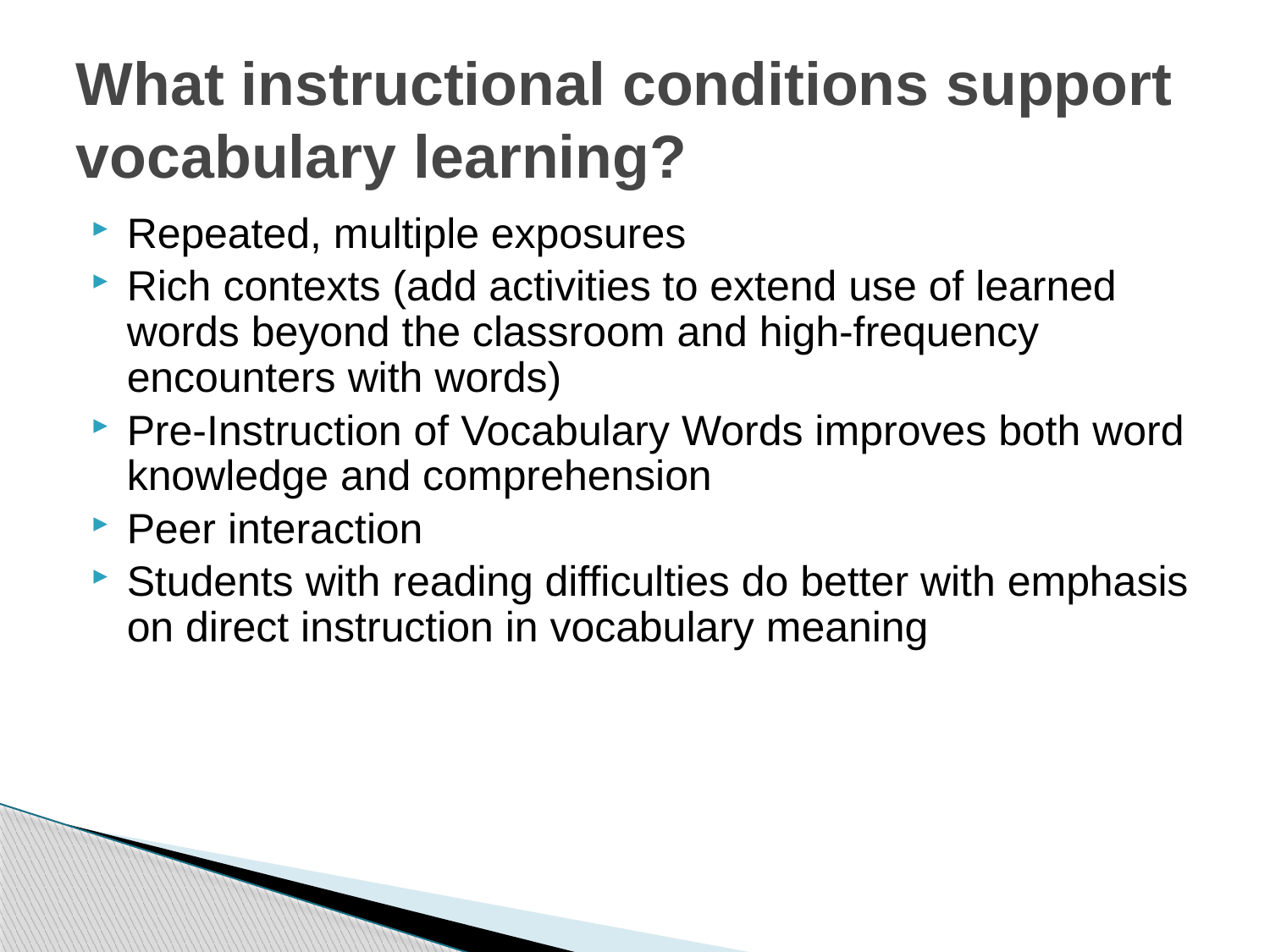

# What instructional conditions support vocabulary learning?
Repeated, multiple exposures
Rich contexts (add activities to extend use of learned words beyond the classroom and high-frequency encounters with words)
Pre-Instruction of Vocabulary Words improves both word knowledge and comprehension
Peer interaction
Students with reading difficulties do better with emphasis on direct instruction in vocabulary meaning